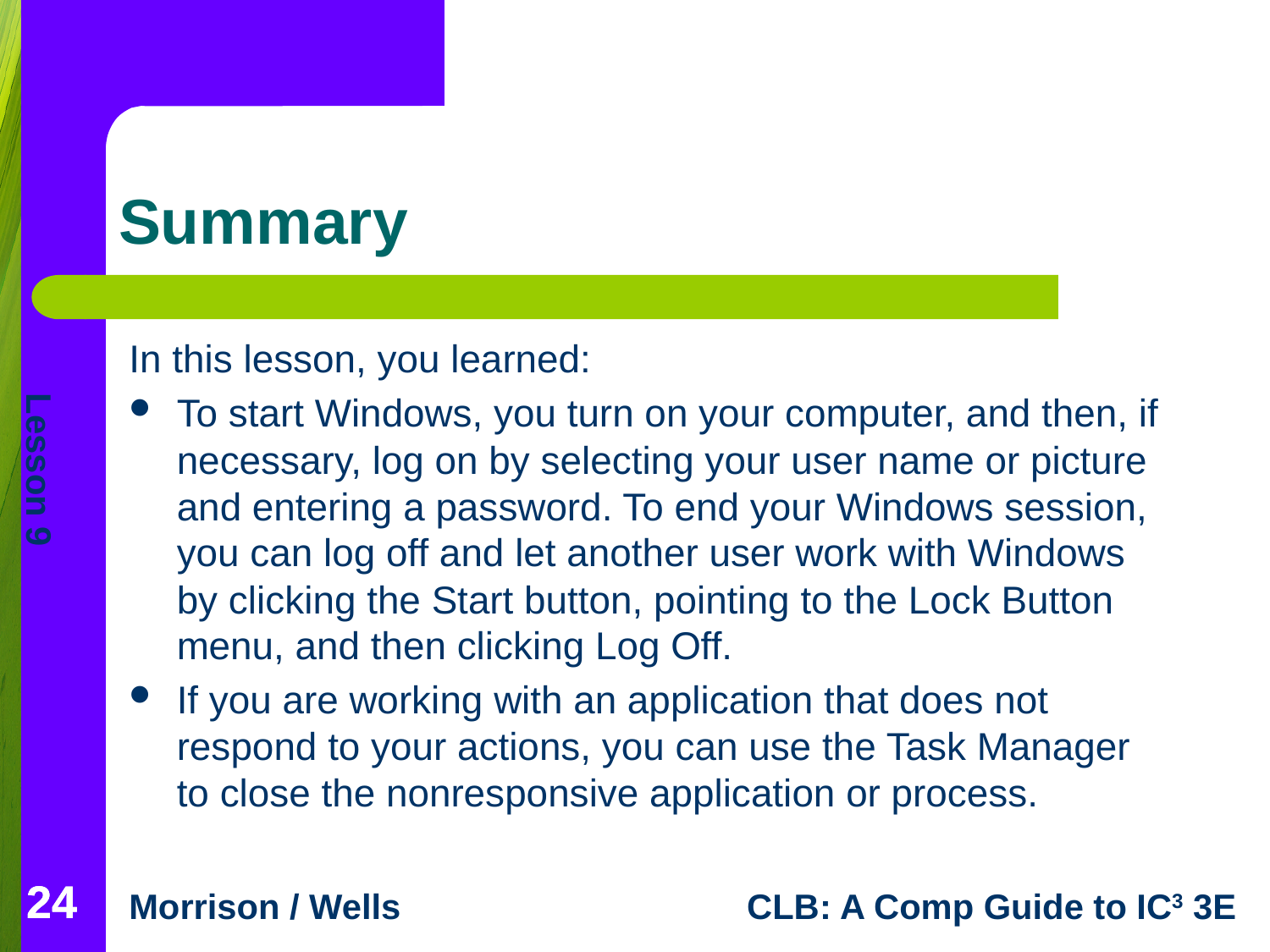

# Summary
In this lesson, you learned:
To start Windows, you turn on your computer, and then, if necessary, log on by selecting your user name or picture and entering a password. To end your Windows session, you can log off and let another user work with Windows by clicking the Start button, pointing to the Lock Button menu, and then clicking Log Off.
If you are working with an application that does not respond to your actions, you can use the Task Manager to close the nonresponsive application or process.
24
24
24